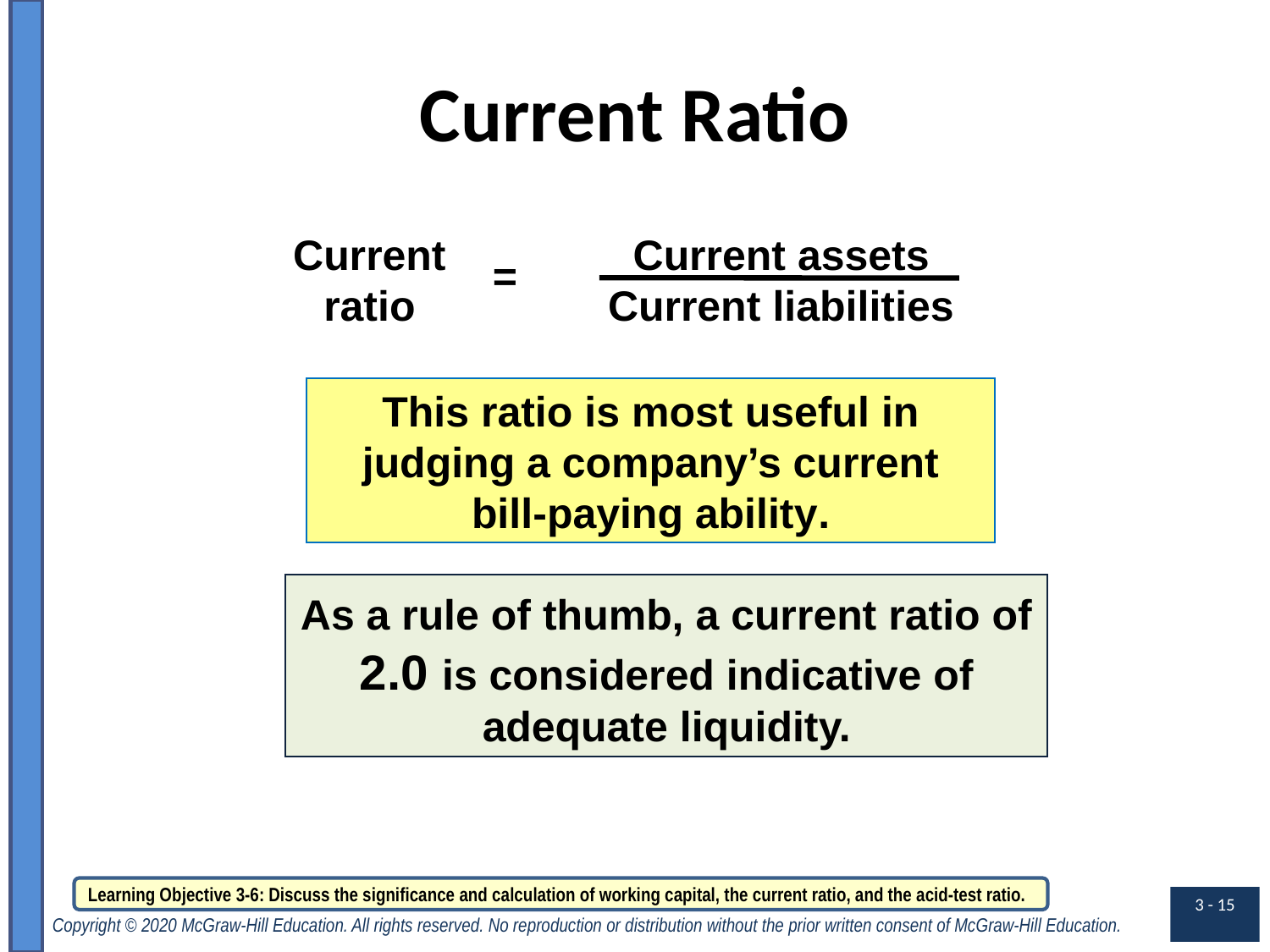

# Current Ratio
Current
ratio
    Current assets
Current liabilities
=

This ratio is most useful in judging a company’s current bill-paying ability.
As a rule of thumb, a current ratio of 2.0 is considered indicative of adequate liquidity.
Learning Objective 3-6: Discuss the significance and calculation of working capital, the current ratio, and the acid-test ratio.